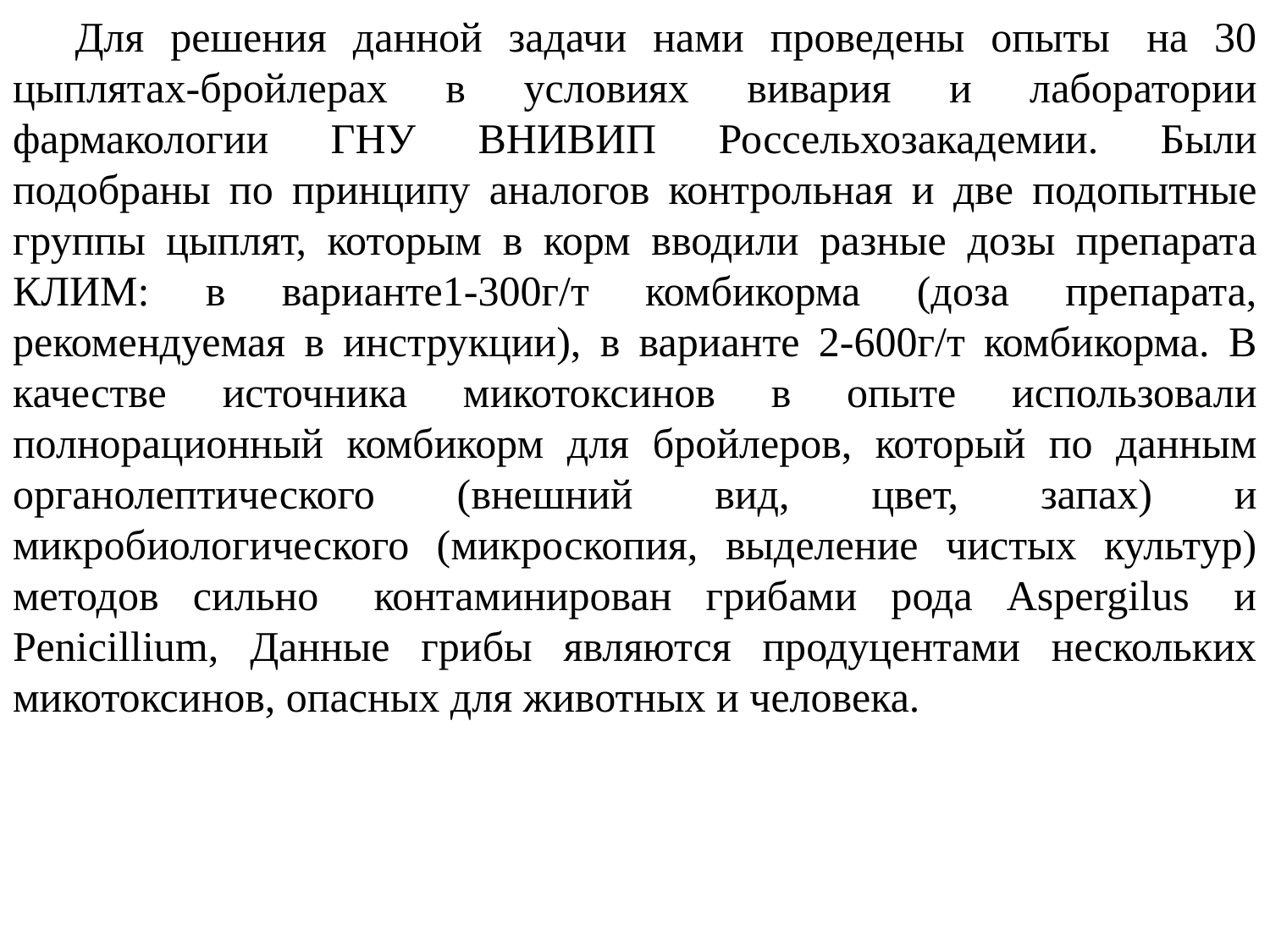

Для решения данной задачи нами проведены опыты  на 30 цыплятах-бройлерах в условиях вивария и лаборатории фармакологии ГНУ ВНИВИП Россельхозакадемии. Были подобраны по принципу аналогов контрольная и две подопытные группы цыплят, которым в корм вводили разные дозы препарата КЛИМ: в варианте1-300г/т комбикорма (доза препарата, рекомендуемая в инструкции), в варианте 2-600г/т комбикорма. В качестве источника микотоксинов в опыте использовали полнорационный комбикорм для бройлеров, который по данным органолептического (внешний вид, цвет, запах) и микробиологического (микроскопия, выделение чистых культур) методов сильно   контаминирован грибами рода Аspergilus  и Рenicillium, Данные грибы являются продуцентами нескольких микотоксинов, опасных для животных и человека.